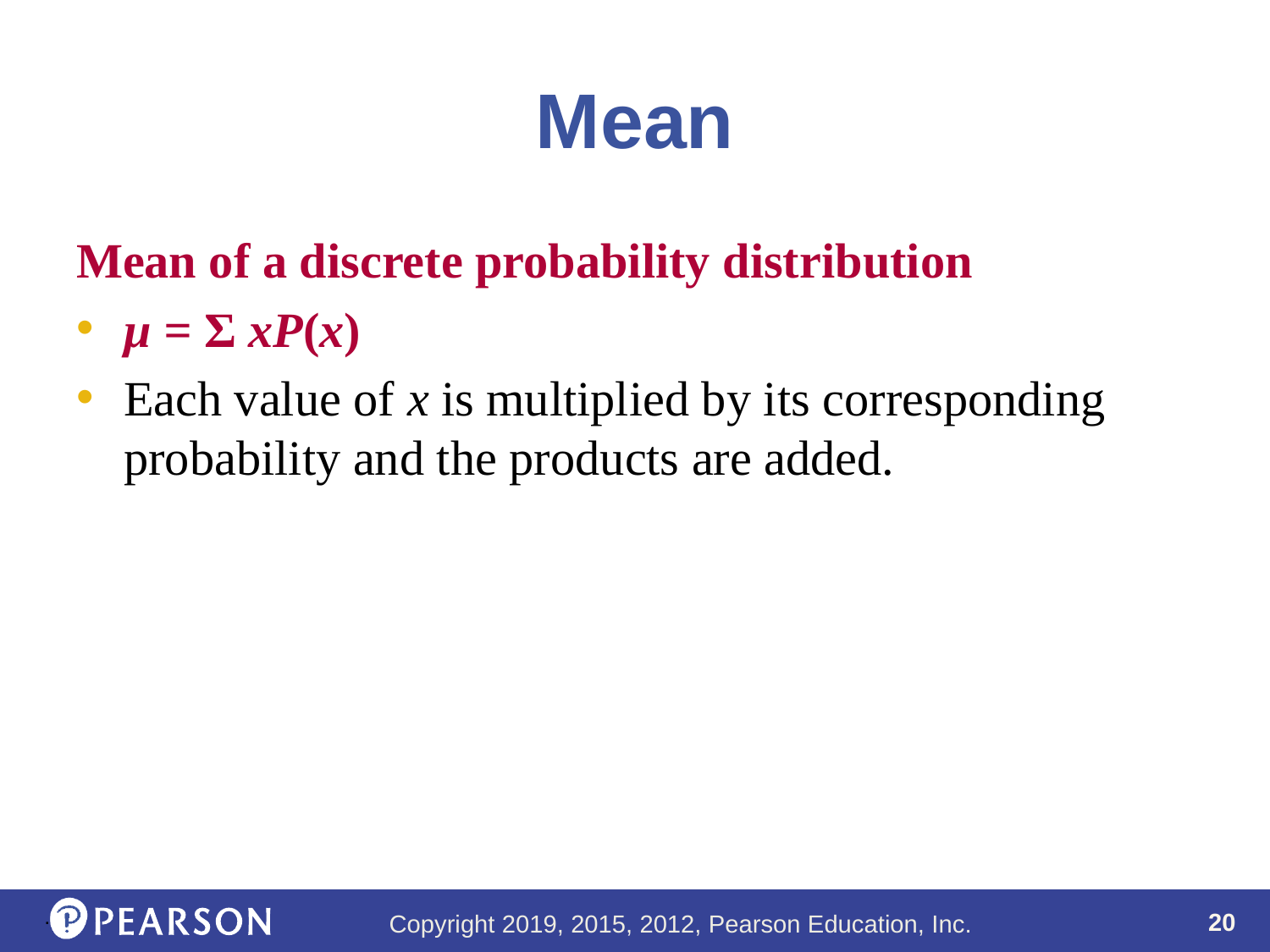

# Mean
Mean of a discrete probability distribution
μ = Σ xP(x)
Each value of x is multiplied by its corresponding probability and the products are added.

.